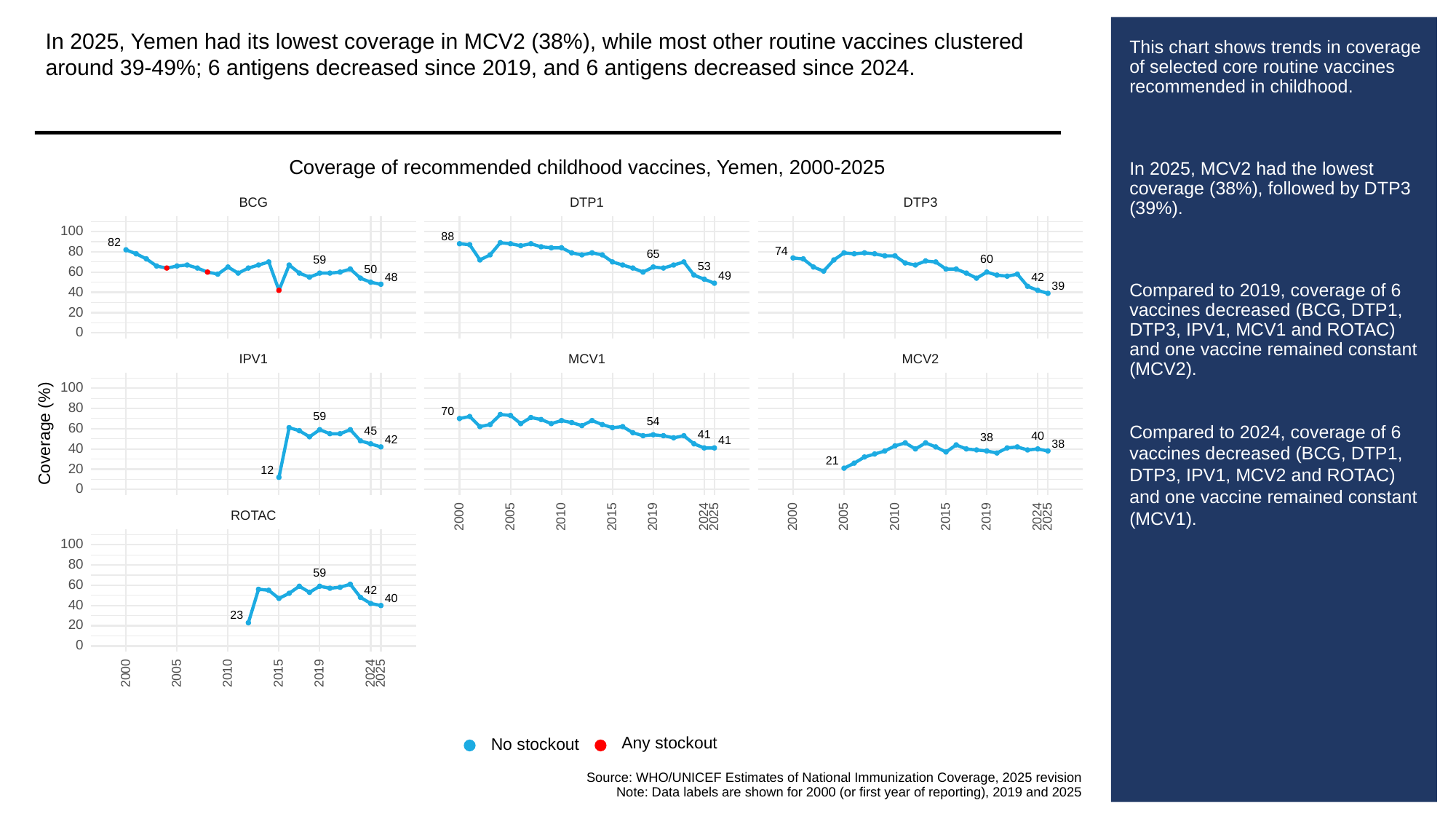

In 2025, Yemen had its lowest coverage in MCV2 (38%), while most other routine vaccines clustered around 39-49%; 6 antigens decreased since 2019, and 6 antigens decreased since 2024.
# This chart shows trends in coverage of selected core routine vaccines recommended in childhood.

In 2025, MCV2 had the lowest coverage (38%), followed by DTP3 (39%).

Compared to 2019, coverage of 6 vaccines decreased (BCG, DTP1, DTP3, IPV1, MCV1 and ROTAC) and one vaccine remained constant (MCV2).

Compared to 2024, coverage of 6 vaccines decreased (BCG, DTP1, DTP3, IPV1, MCV2 and ROTAC) and one vaccine remained constant (MCV1).

Coverage of recommended childhood vaccines, Yemen, 2000-2025
BCG
DTP3
DTP1

100

88
82

80
74

65

60

59

53

50

60

49

48
42

39

40

20

0

MCV1
MCV2
IPV1

100

80
70

59

54

60

Coverage (%)
45

41

40

38

42
41

38

40

21

20

12

0

ROTAC
2000
2005
2010
2015
2019
2024
2025
2000
2005
2010
2015
2019
2024
2025

100

80

59

60

42

40

40

23

20

0

2000
2005
2010
2015
2019
2024
2025
Any stockout
No stockout

Source: WHO/UNICEF Estimates of National Immunization Coverage, 2025 revision
Note: Data labels are shown for 2000 (or first year of reporting), 2019 and 2025